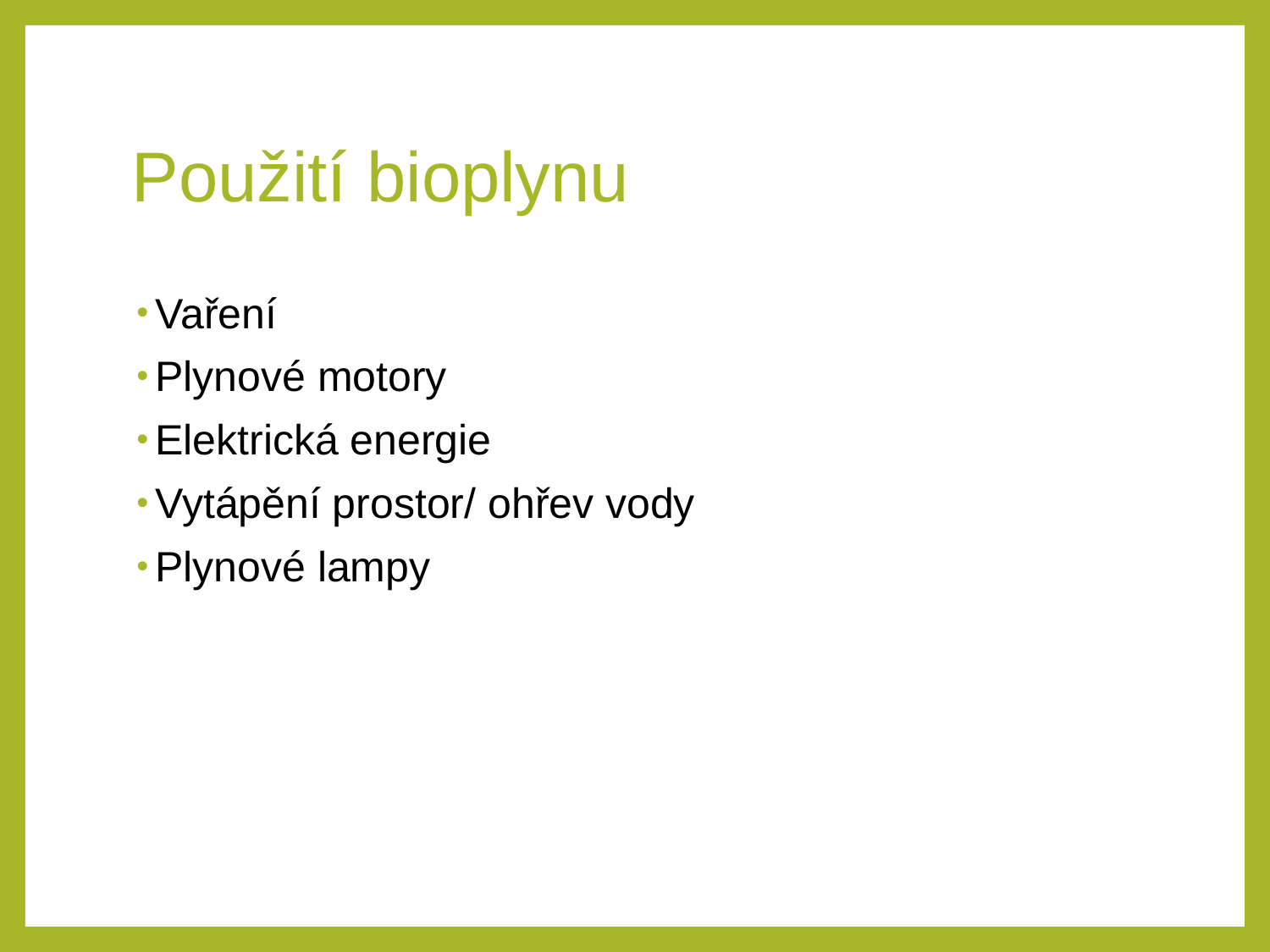

# Použití bioplynu
Vaření
Plynové motory
Elektrická energie
Vytápění prostor/ ohřev vody
Plynové lampy